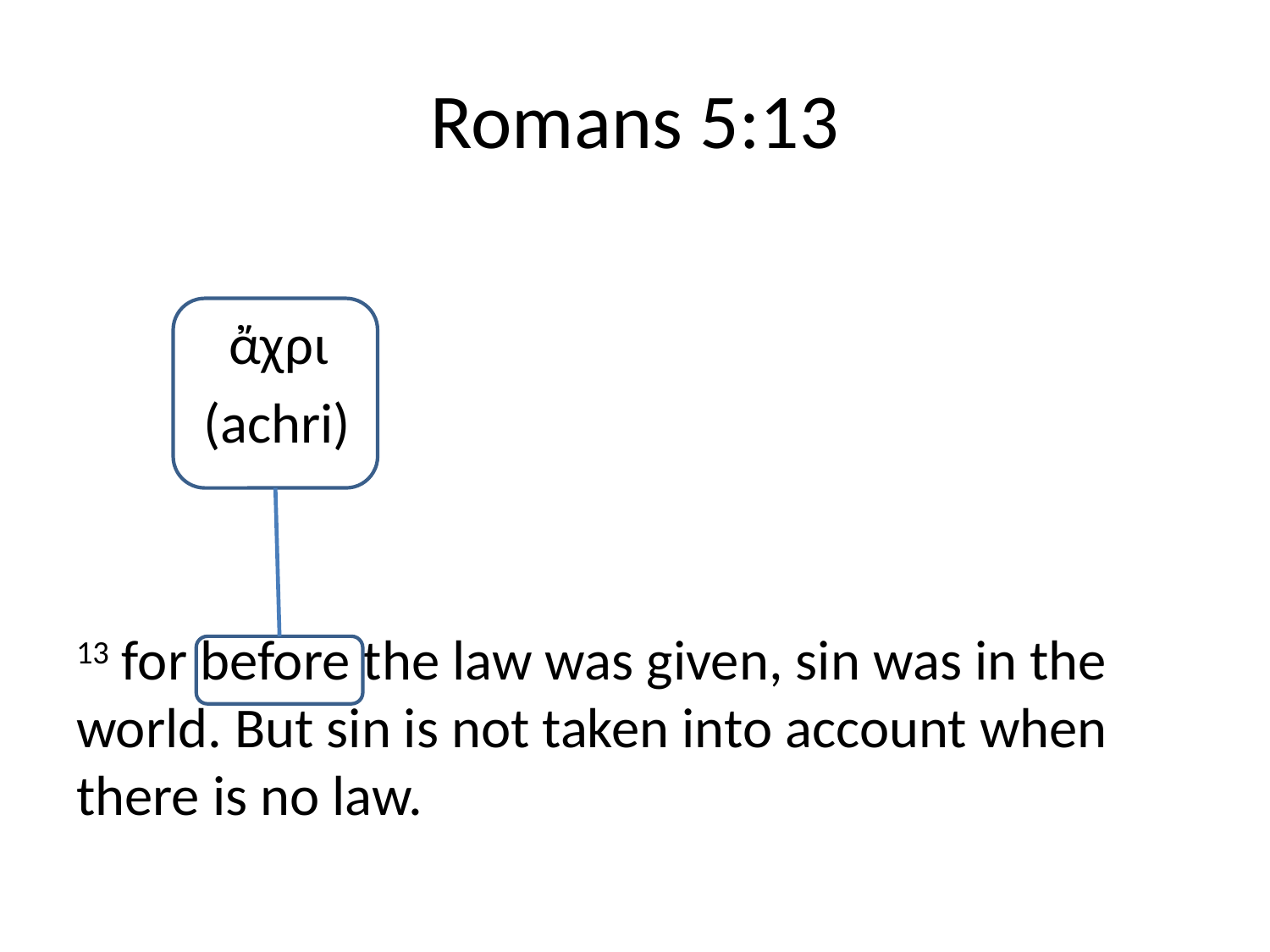

# Romans 5:13

	  ἄχρι
	(achri)

13 for before the law was given, sin was in the world. But sin is not taken into account when there is no law.